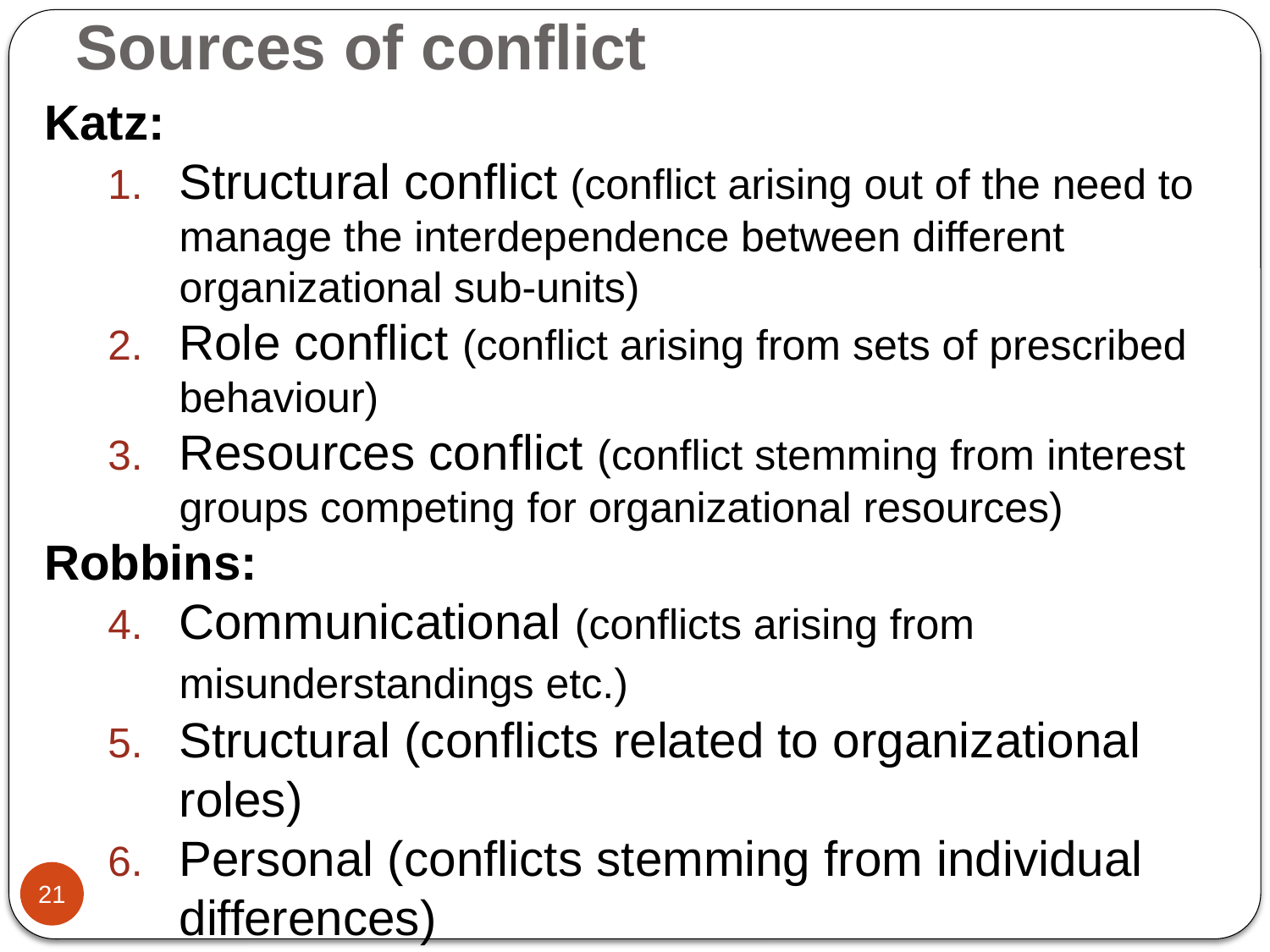

# Sources of conflict
Katz:
Structural conflict (conflict arising out of the need to manage the interdependence between different organizational sub-units)
Role conflict (conflict arising from sets of prescribed behaviour)
Resources conflict (conflict stemming from interest groups competing for organizational resources)
Robbins:
Communicational (conflicts arising from misunderstandings etc.)
Structural (conflicts related to organizational roles)
Personal (conflicts stemming from individual differences)
Priority or value differences
Conflict of interest
Lack of cooperation
Unresolved prior conflicts
21